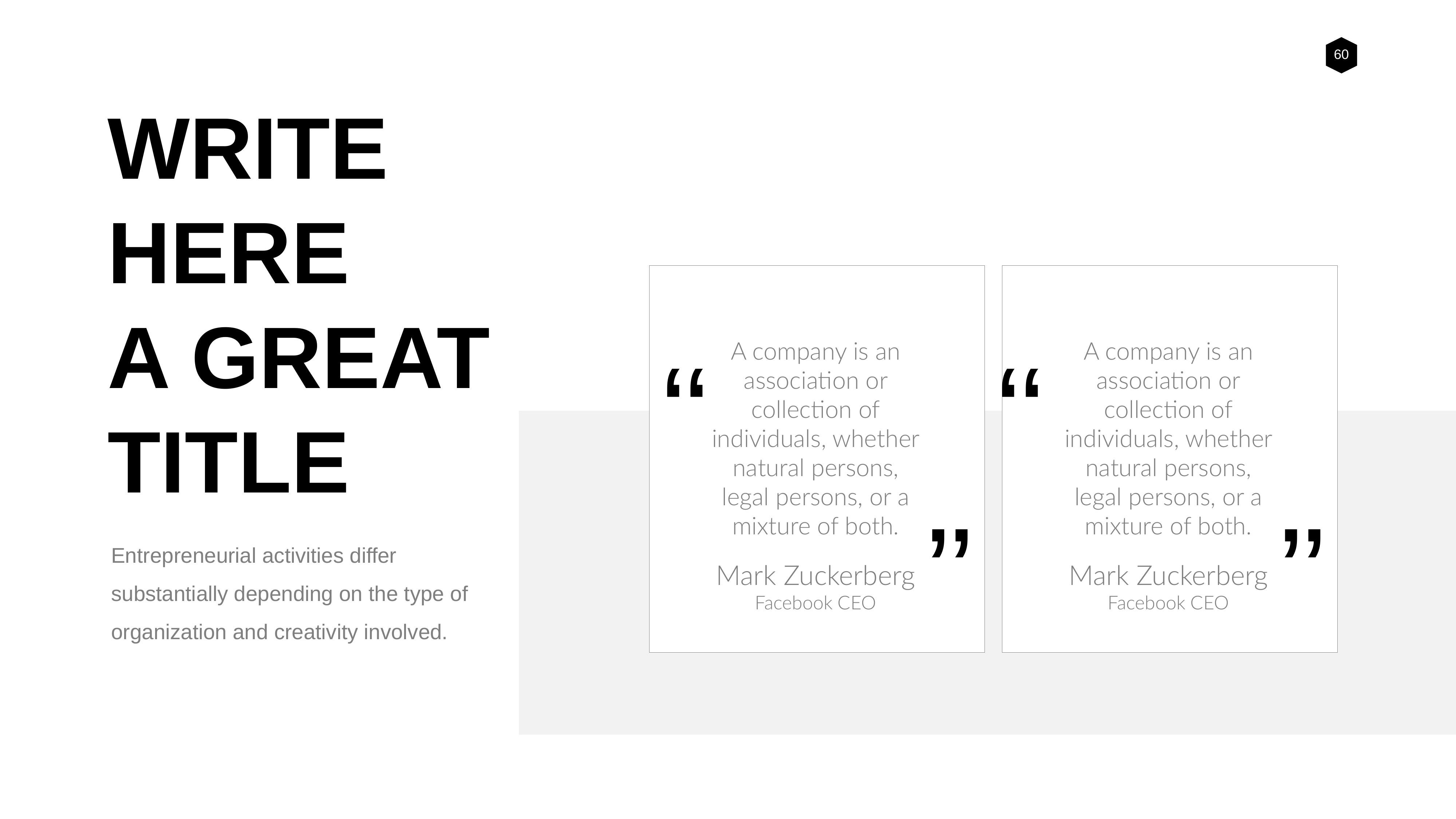

WRITE HERE
A GREAT TITLE

‘‘
‘‘
A company is an association or collection of individuals, whether natural persons, legal persons, or a mixture of both.

Mark Zuckerberg
Facebook CEO
A company is an association or collection of individuals, whether natural persons, legal persons, or a mixture of both.

Mark Zuckerberg
Facebook CEO

’’
’’
Entrepreneurial activities differ substantially depending on the type of organization and creativity involved.